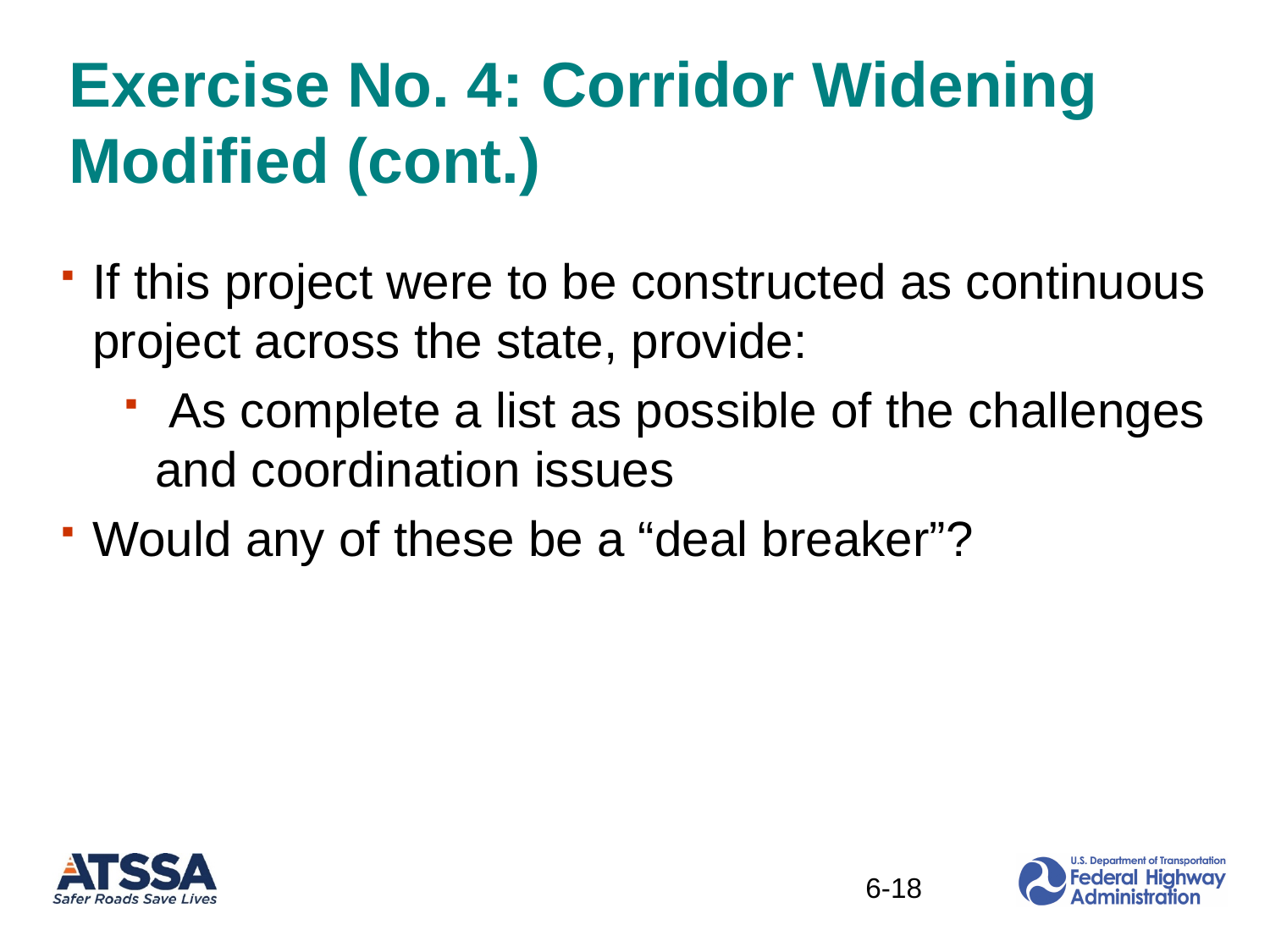

# Exercise No. 4: Corridor Widening Modified (cont.)

If this project were to be constructed as continuous project across the state, provide:
 As complete a list as possible of the challenges and coordination issues
Would any of these be a “deal breaker”?